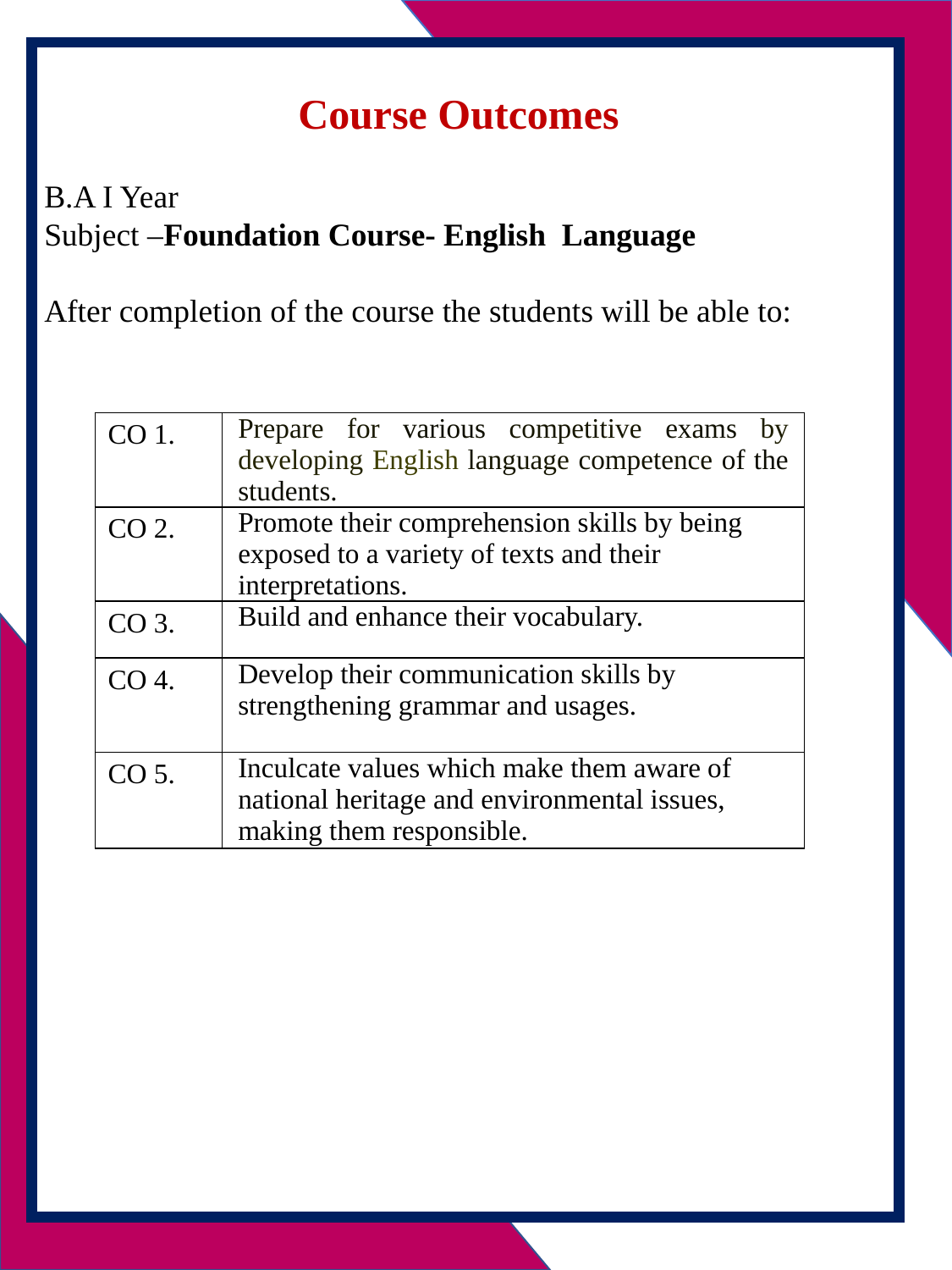

Course Outcomes

B.A I Year
Subject –Foundation Course- English  Language

After completion of the course the students will be able to:

| CO 1. | Prepare for various competitive exams by developing English language competence of the students. |
| --- | --- |
| CO 2. | Promote their comprehension skills by being exposed to a variety of texts and their interpretations. |
| CO 3. | Build and enhance their vocabulary. |
| CO 4. | Develop their communication skills by strengthening grammar and usages. |
| CO 5. | Inculcate values which make them aware of national heritage and environmental issues, making them responsible. |